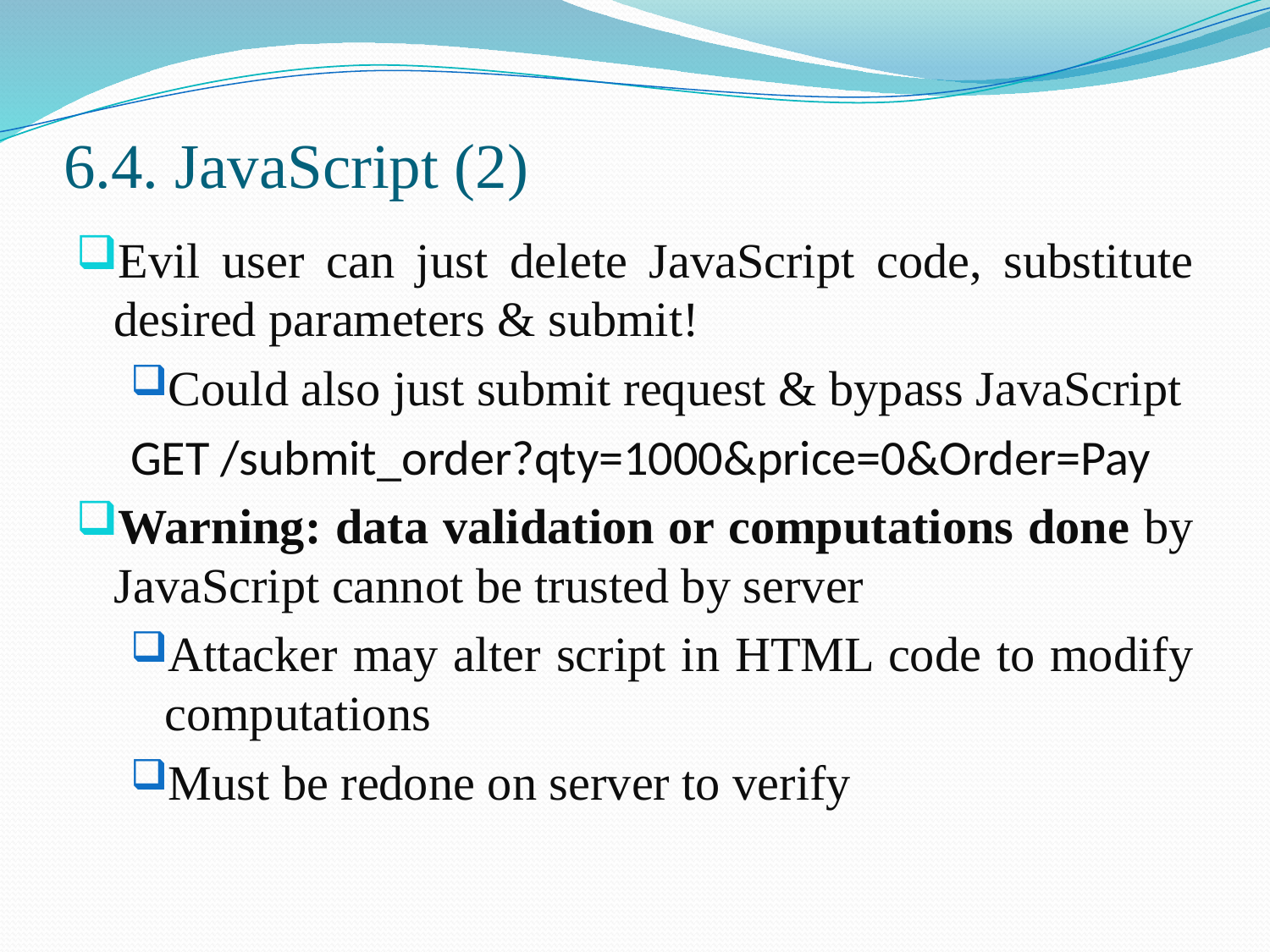

# 6.4. JavaScript (2)
Evil user can just delete JavaScript code, substitute desired parameters & submit!
Could also just submit request & bypass JavaScript
GET /submit_order?qty=1000&price=0&Order=Pay
Warning: data validation or computations done by JavaScript cannot be trusted by server
Attacker may alter script in HTML code to modify computations
Must be redone on server to verify